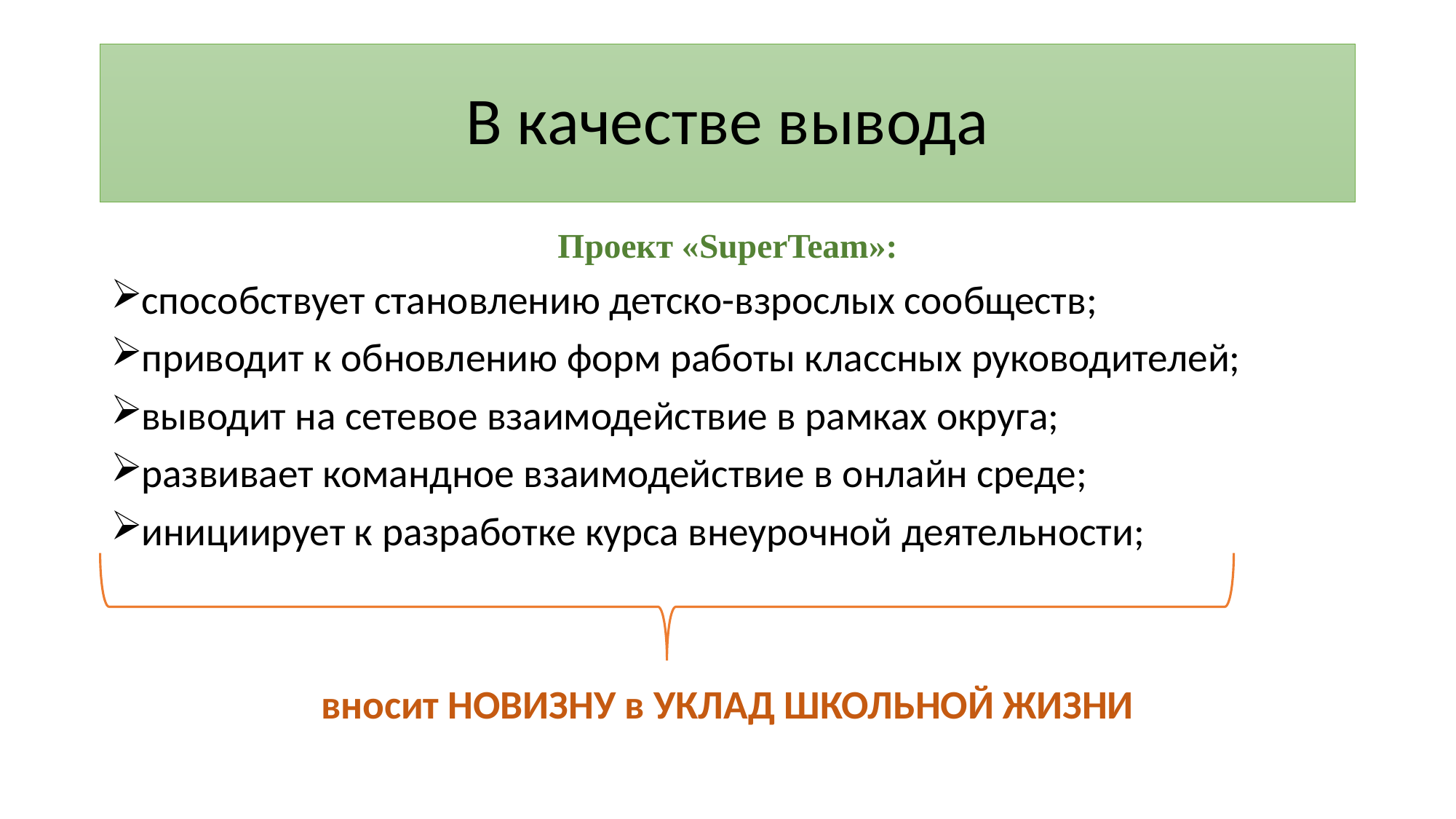

# В качестве вывода
Проект «SuperTeam»:
способствует становлению детско-взрослых сообществ;
приводит к обновлению форм работы классных руководителей;
выводит на сетевое взаимодействие в рамках округа;
развивает командное взаимодействие в онлайн среде;
инициирует к разработке курса внеурочной деятельности;

вносит НОВИЗНУ в УКЛАД ШКОЛЬНОЙ ЖИЗНИ